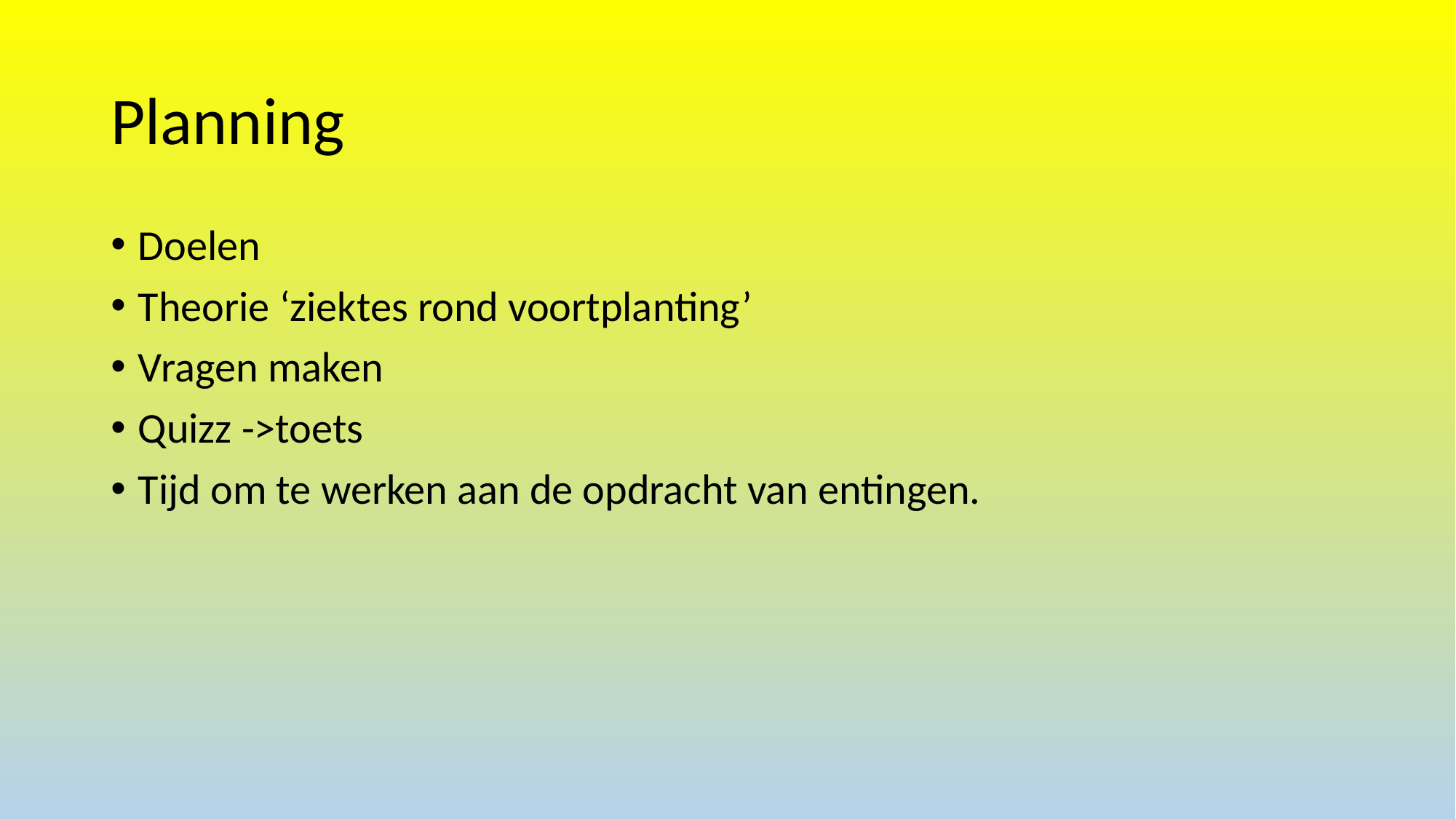

# Planning
Doelen
Theorie ‘ziektes rond voortplanting’
Vragen maken
Quizz ->toets
Tijd om te werken aan de opdracht van entingen.